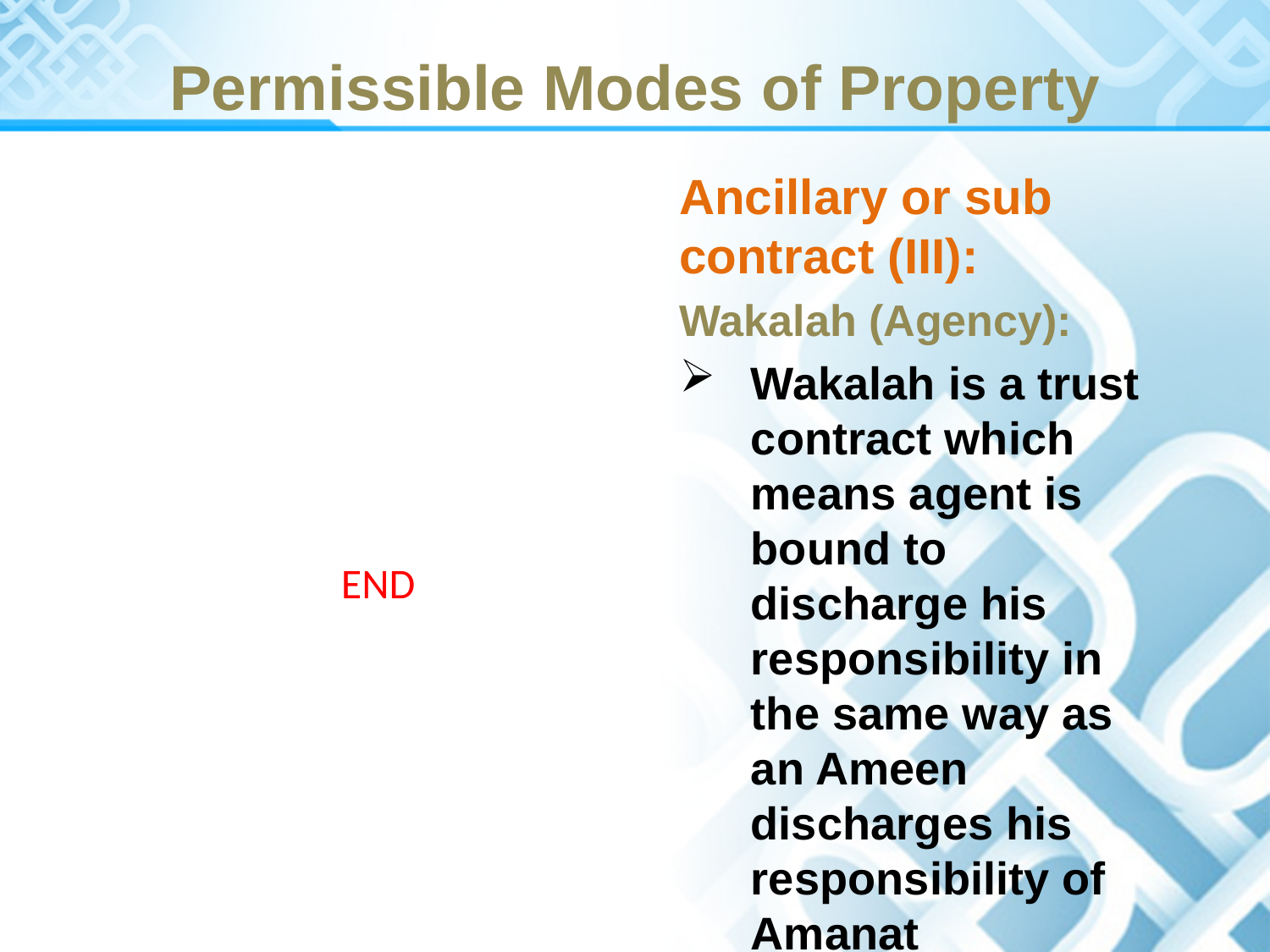

Permissible Modes of Property
Ancillary or sub contract (III):
Wakalah (Agency):
Wakalah is a trust contract which means agent is bound to discharge his responsibility in the same way as an Ameen discharges his responsibility of Amanat
END